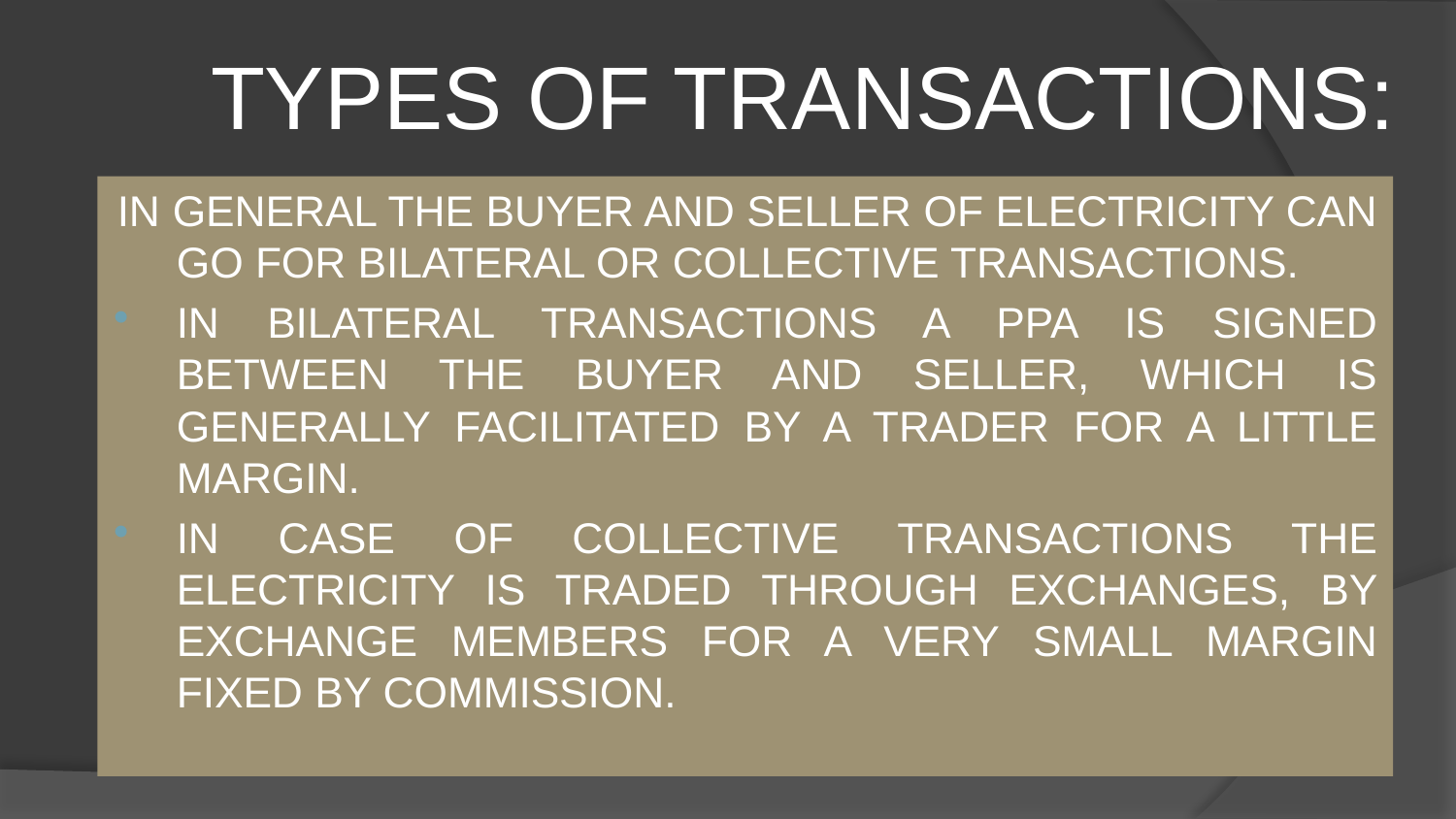

# TYPES OF TRANSACTIONS:
IN GENERAL THE BUYER AND SELLER OF ELECTRICITY CAN GO FOR BILATERAL OR COLLECTIVE TRANSACTIONS.
IN BILATERAL TRANSACTIONS A PPA IS SIGNED BETWEEN THE BUYER AND SELLER, WHICH IS GENERALLY FACILITATED BY A TRADER FOR A LITTLE MARGIN.
IN CASE OF COLLECTIVE TRANSACTIONS THE ELECTRICITY IS TRADED THROUGH EXCHANGES, BY EXCHANGE MEMBERS FOR A VERY SMALL MARGIN FIXED BY COMMISSION.